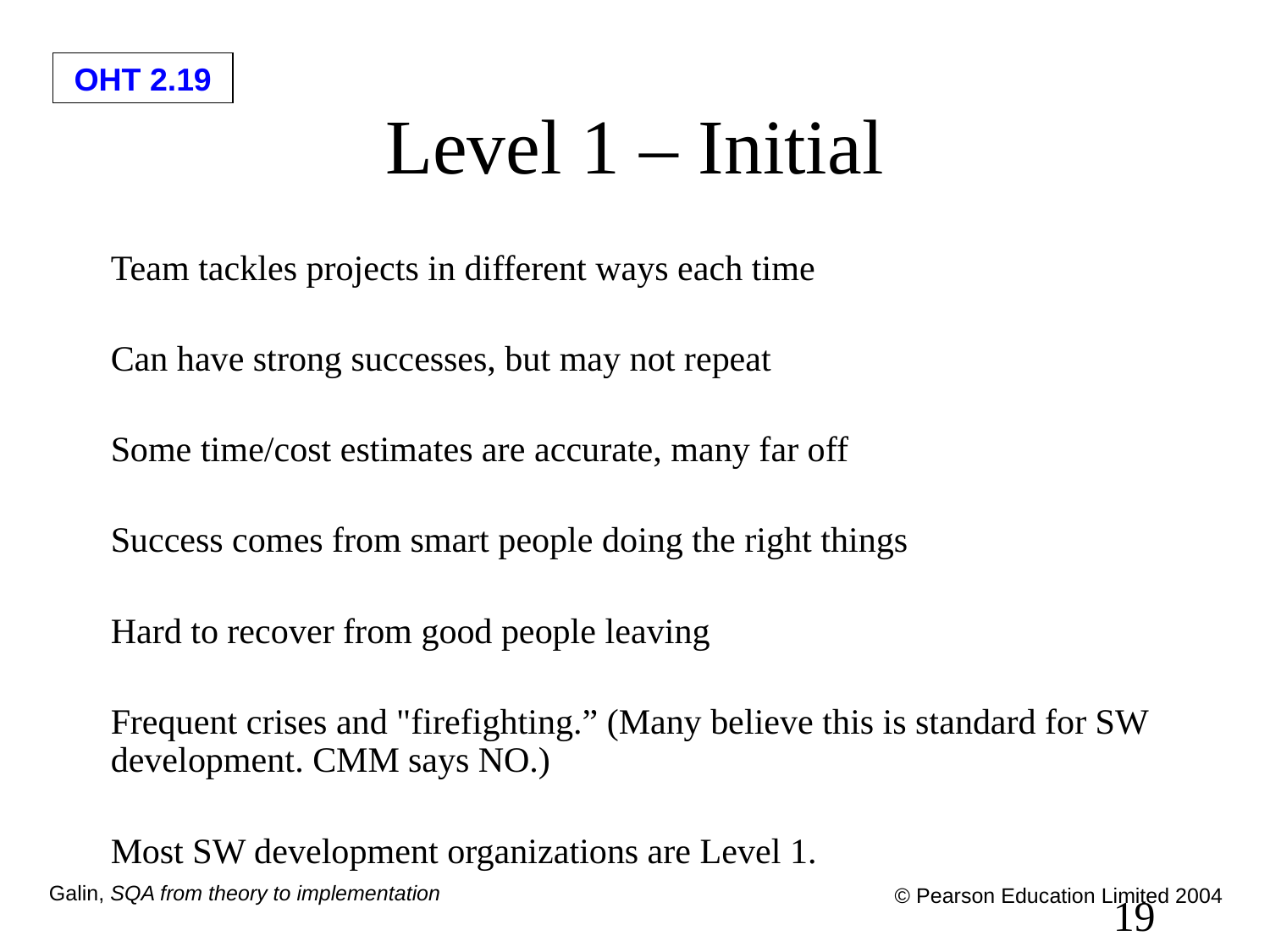

# Level 1 – Initial
Team tackles projects in different ways each time

Can have strong successes, but may not repeat

Some time/cost estimates are accurate, many far off

Success comes from smart people doing the right things

Hard to recover from good people leaving

Frequent crises and "firefighting.” (Many believe this is standard for SW development. CMM says NO.)

Most SW development organizations are Level 1.
19